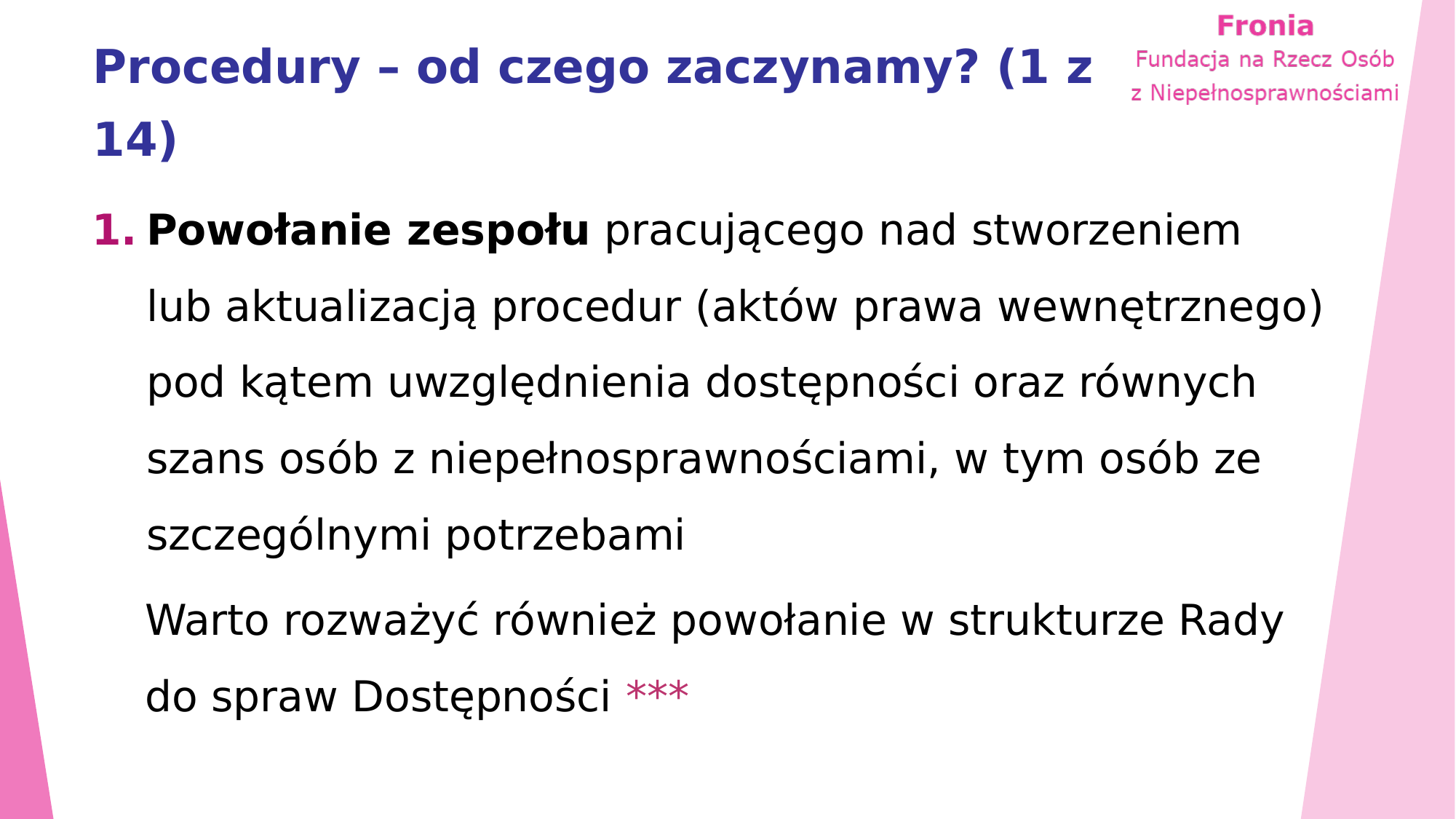

# Procedury – od czego zaczynamy? (1 z 14)
Powołanie zespołu pracującego nad stworzeniem lub aktualizacją procedur (aktów prawa wewnętrznego) pod kątem uwzględnienia dostępności oraz równych szans osób z niepełnosprawnościami, w tym osób ze szczególnymi potrzebami
Warto rozważyć również powołanie w strukturze Rady do spraw Dostępności ***